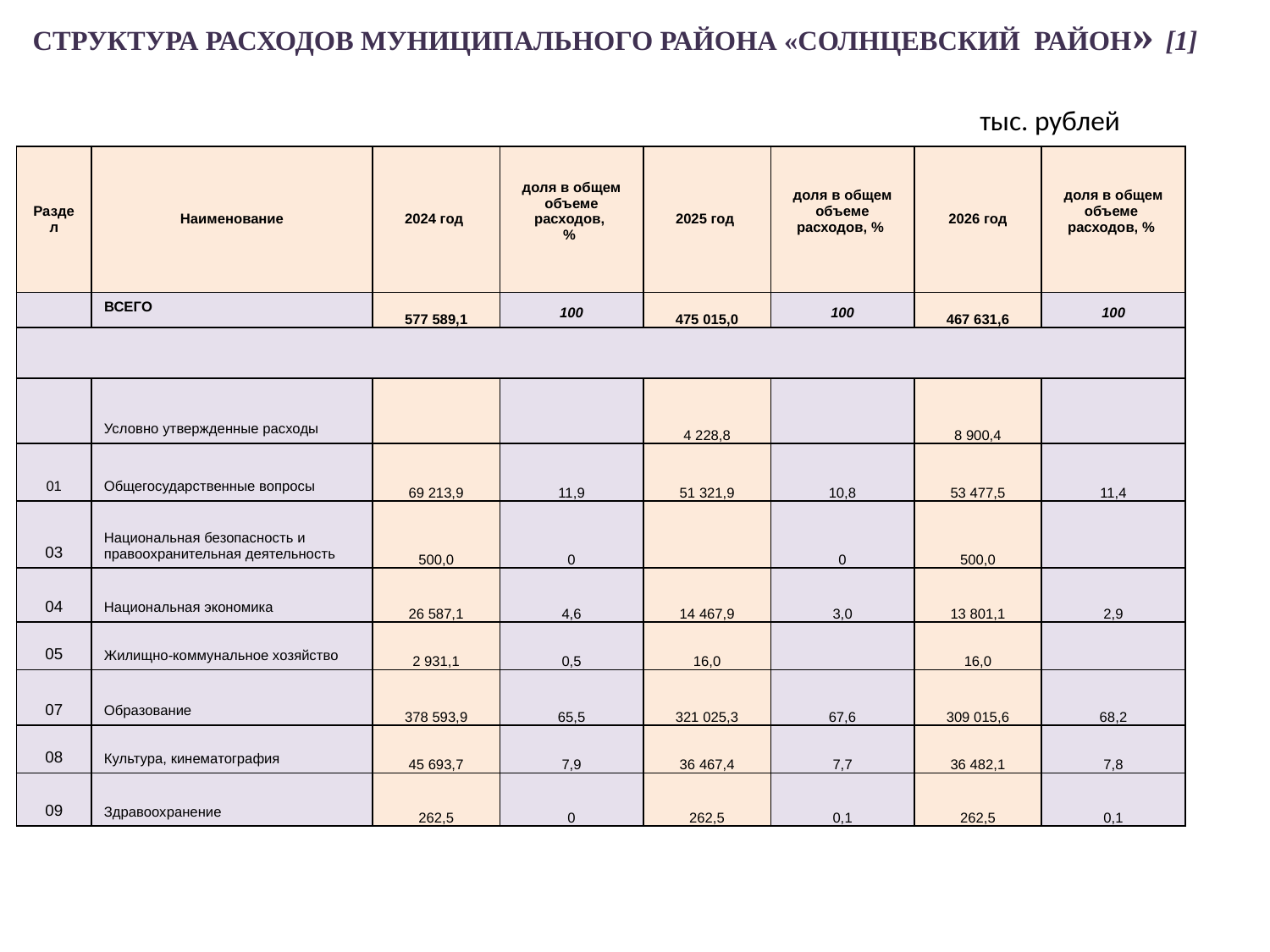

# СТРУКТУРА РАСХОДОВ МУНИЦИПАЛЬНОГО РАЙОНА «СОЛНЦЕВСКИЙ  РАЙОН» [1]
тыс. рублей
| Раздел | Наименование | 2024 год | доля в общем объеме расходов, % | 2025 год | доля в общем объеме расходов, % | 2026 год | доля в общем объеме расходов, % |
| --- | --- | --- | --- | --- | --- | --- | --- |
|  | ВСЕГО | 577 589,1 | 100 | 475 015,0 | 100 | 467 631,6 | 100 |
|  |  |  |  |  |  |  |  |
|  | Условно утвержденные расходы |  |  | 4 228,8 |  | 8 900,4 |  |
| 01 | Общегосударственные вопросы | 69 213,9 | 11,9 | 51 321,9 | 10,8 | 53 477,5 | 11,4 |
| 03 | Национальная безопасность и правоохранительная деятельность | 500,0 | 0 |  | 0 | 500,0 |  |
| 04 | Национальная экономика | 26 587,1 | 4,6 | 14 467,9 | 3,0 | 13 801,1 | 2,9 |
| 05 | Жилищно-коммунальное хозяйство | 2 931,1 | 0,5 | 16,0 |  | 16,0 |  |
| 07 | Образование | 378 593,9 | 65,5 | 321 025,3 | 67,6 | 309 015,6 | 68,2 |
| 08 | Культура, кинематография | 45 693,7 | 7,9 | 36 467,4 | 7,7 | 36 482,1 | 7,8 |
| 09 | Здравоохранение | 262,5 | 0 | 262,5 | 0,1 | 262,5 | 0,1 |